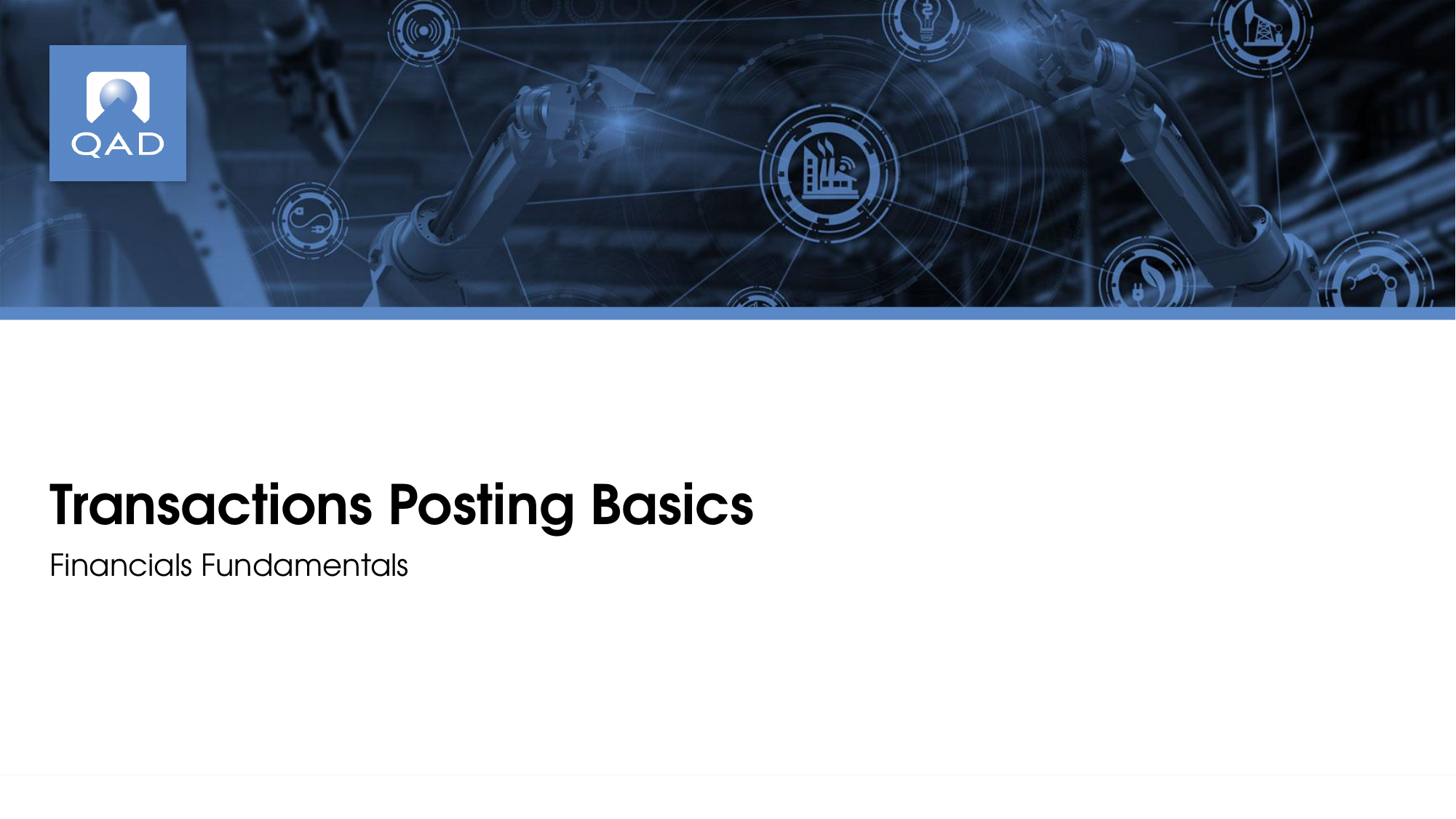

# Transactions Posting Basics
Financials Fundamentals
1